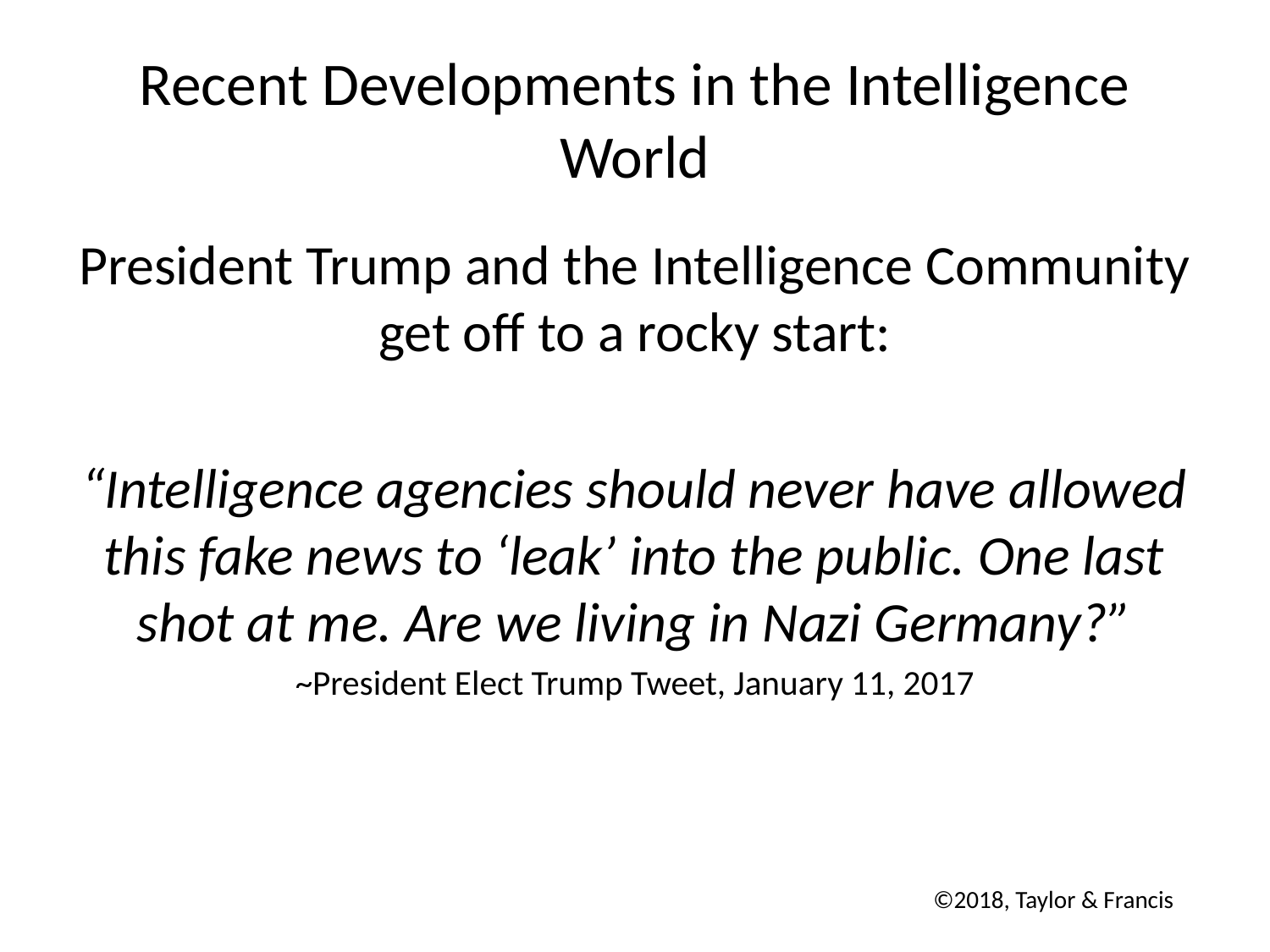

# Recent Developments in the Intelligence World
President Trump and the Intelligence Community get off to a rocky start:

“Intelligence agencies should never have allowed this fake news to ‘leak’ into the public. One last shot at me. Are we living in Nazi Germany?”
~President Elect Trump Tweet, January 11, 2017

©2018, Taylor & Francis